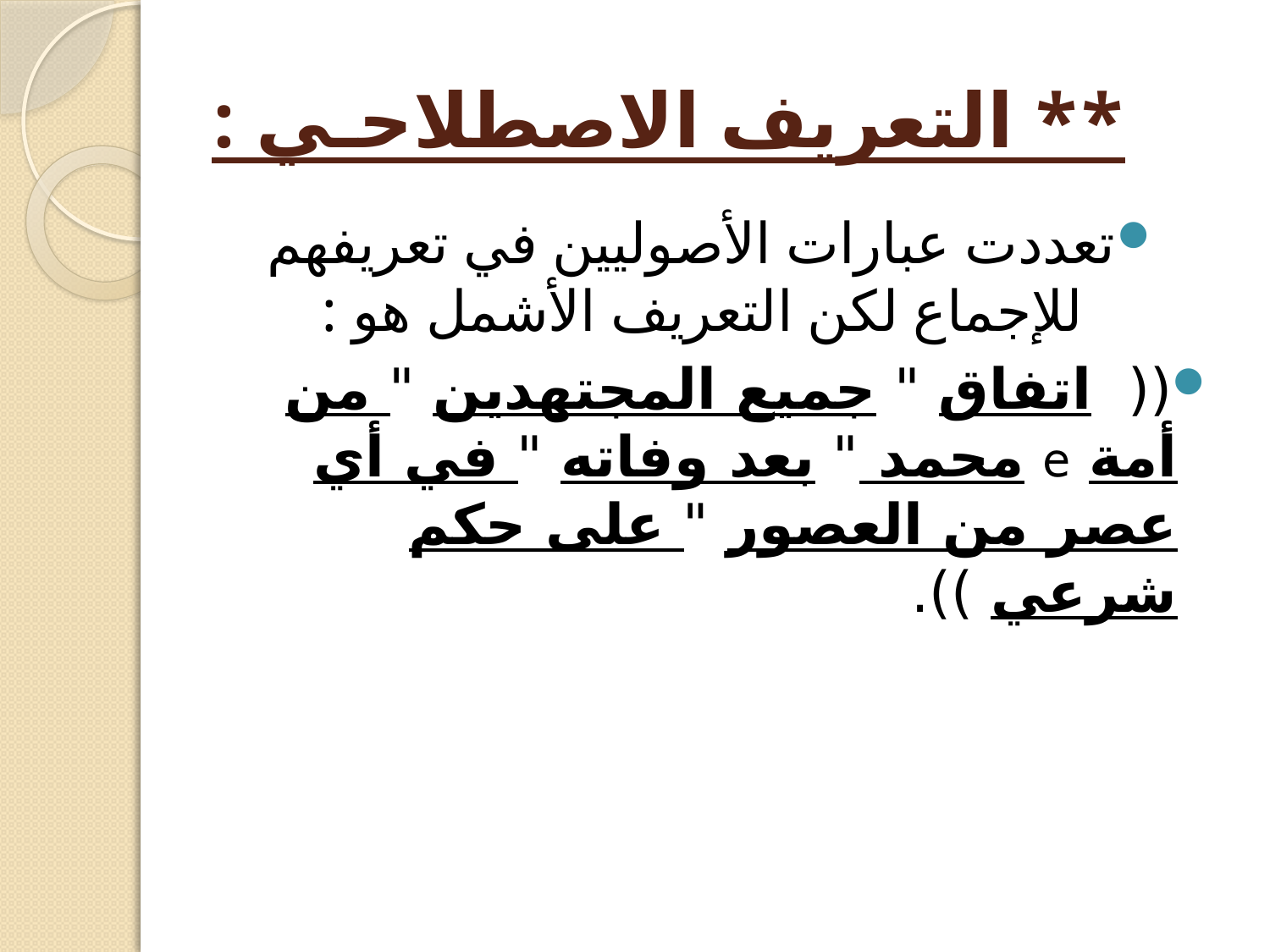

# ** التعريف الاصطلاحـي :
تعددت عبارات الأصوليين في تعريفهم للإجماع لكن التعريف الأشمل هو :
((  اتفاق " جميع المجتهدين " من أمة e محمد " بعد وفاته " في أي عصر من العصور " على حكم شرعي )).